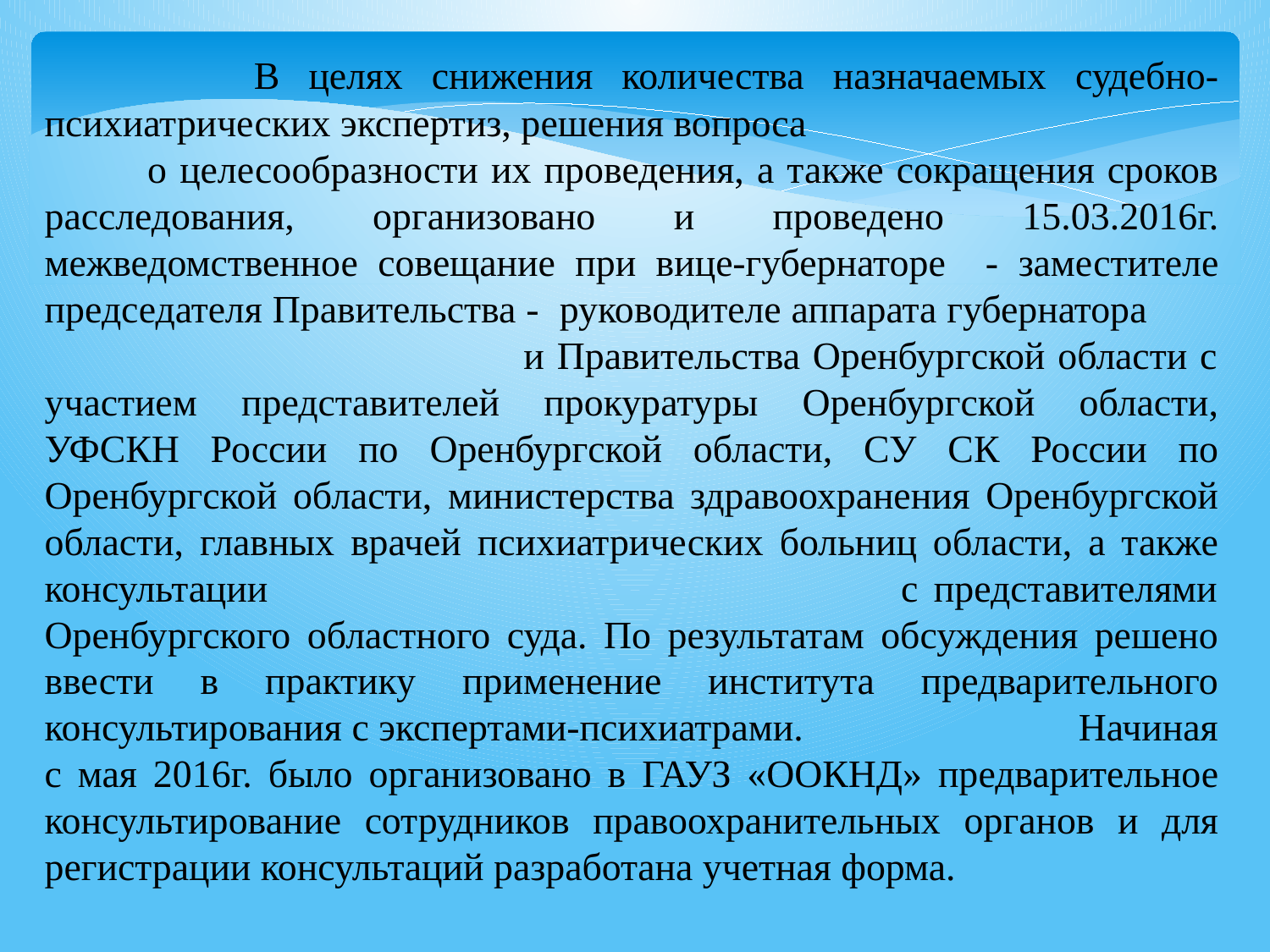

В целях снижения количества назначаемых судебно-психиатрических экспертиз, решения вопроса                                                   о целесообразности их проведения, а также сокращения сроков расследования, организовано и проведено 15.03.2016г. межведомственное совещание при вице-губернаторе  - заместителе председателя Правительства -  руководителе аппарата губернатора                                              и Правительства Оренбургской области с участием представителей прокуратуры Оренбургской области, УФСКН России по Оренбургской области, СУ СК России по Оренбургской области, министерства здравоохранения Оренбургской области, главных врачей психиатрических больниц области, а также консультации                                        с представителями Оренбургского областного суда. По результатам обсуждения решено ввести в практику применение института предварительного консультирования с экспертами-психиатрами.                            Начиная с мая 2016г. было организовано в ГАУЗ «ООКНД» предварительное консультирование сотрудников правоохранительных органов и для регистрации консультаций разработана учетная форма.